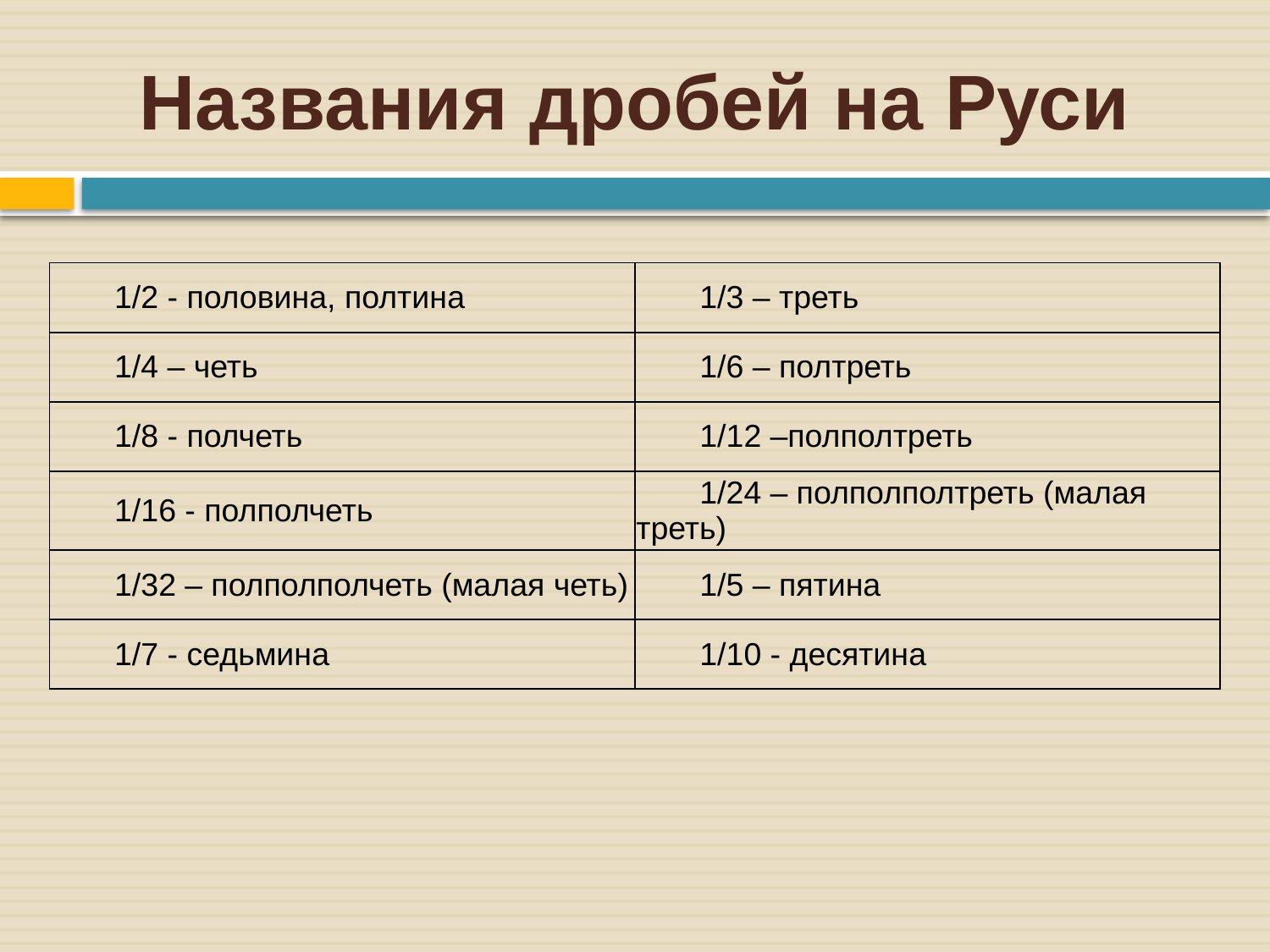

# Названия дробей на Руси
| 1/2 - половина, полтина | 1/3 – треть |
| --- | --- |
| 1/4 – четь | 1/6 – полтреть |
| 1/8 - полчеть | 1/12 –полполтреть |
| 1/16 - полполчеть | 1/24 – полполполтреть (малая треть) |
| 1/32 – полполполчеть (малая четь) | 1/5 – пятина |
| 1/7 - седьмина | 1/10 - десятина |